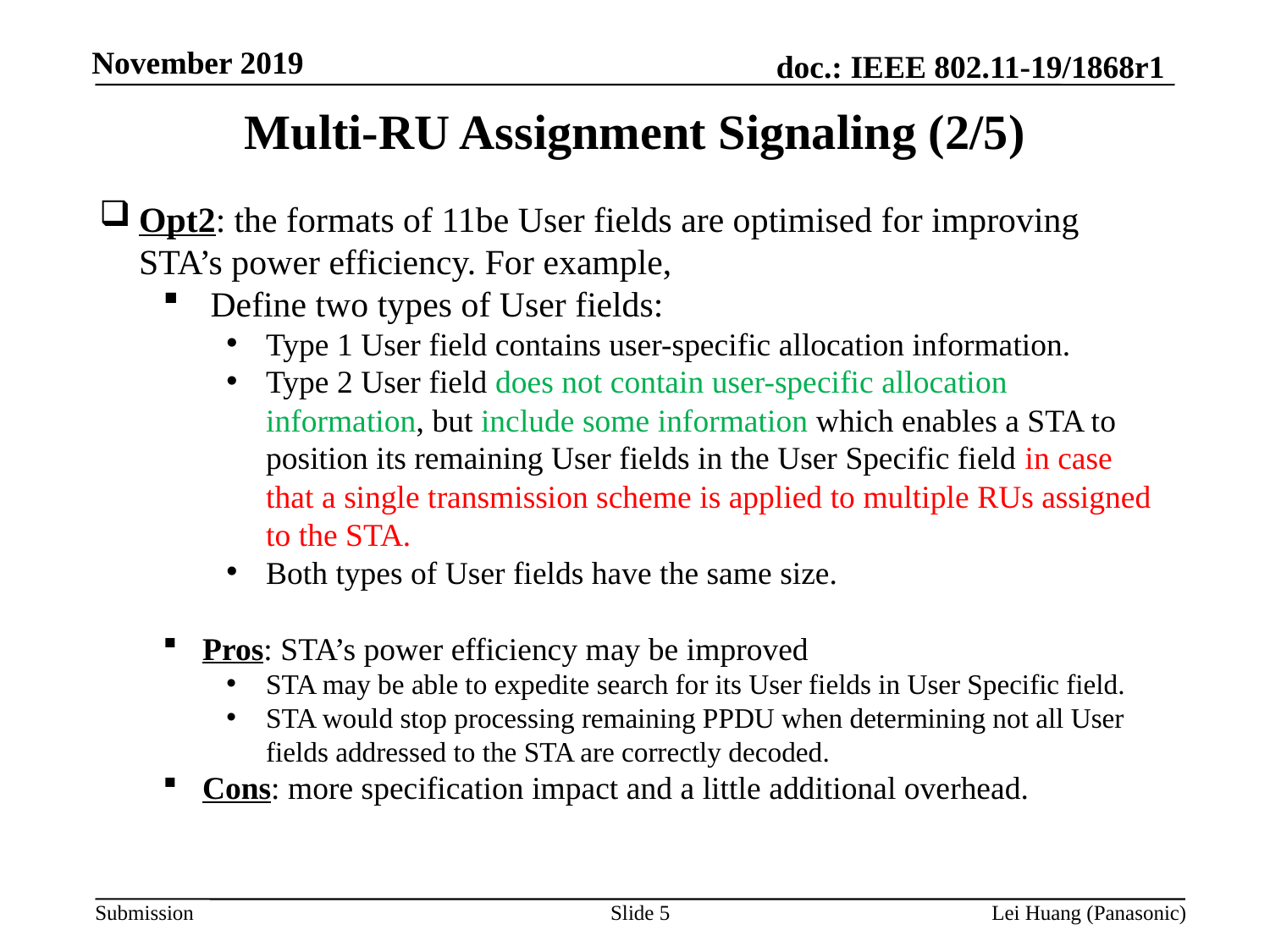

Multi-RU Assignment Signaling (2/5)
Opt2: the formats of 11be User fields are optimised for improving STA’s power efficiency. For example,
Define two types of User fields:
Type 1 User field contains user-specific allocation information.
Type 2 User field does not contain user-specific allocation information, but include some information which enables a STA to position its remaining User fields in the User Specific field in case that a single transmission scheme is applied to multiple RUs assigned to the STA.
Both types of User fields have the same size.

Pros: STA’s power efficiency may be improved
STA may be able to expedite search for its User fields in User Specific field.
STA would stop processing remaining PPDU when determining not all User fields addressed to the STA are correctly decoded.
Cons: more specification impact and a little additional overhead.
Slide 5
Lei Huang (Panasonic)